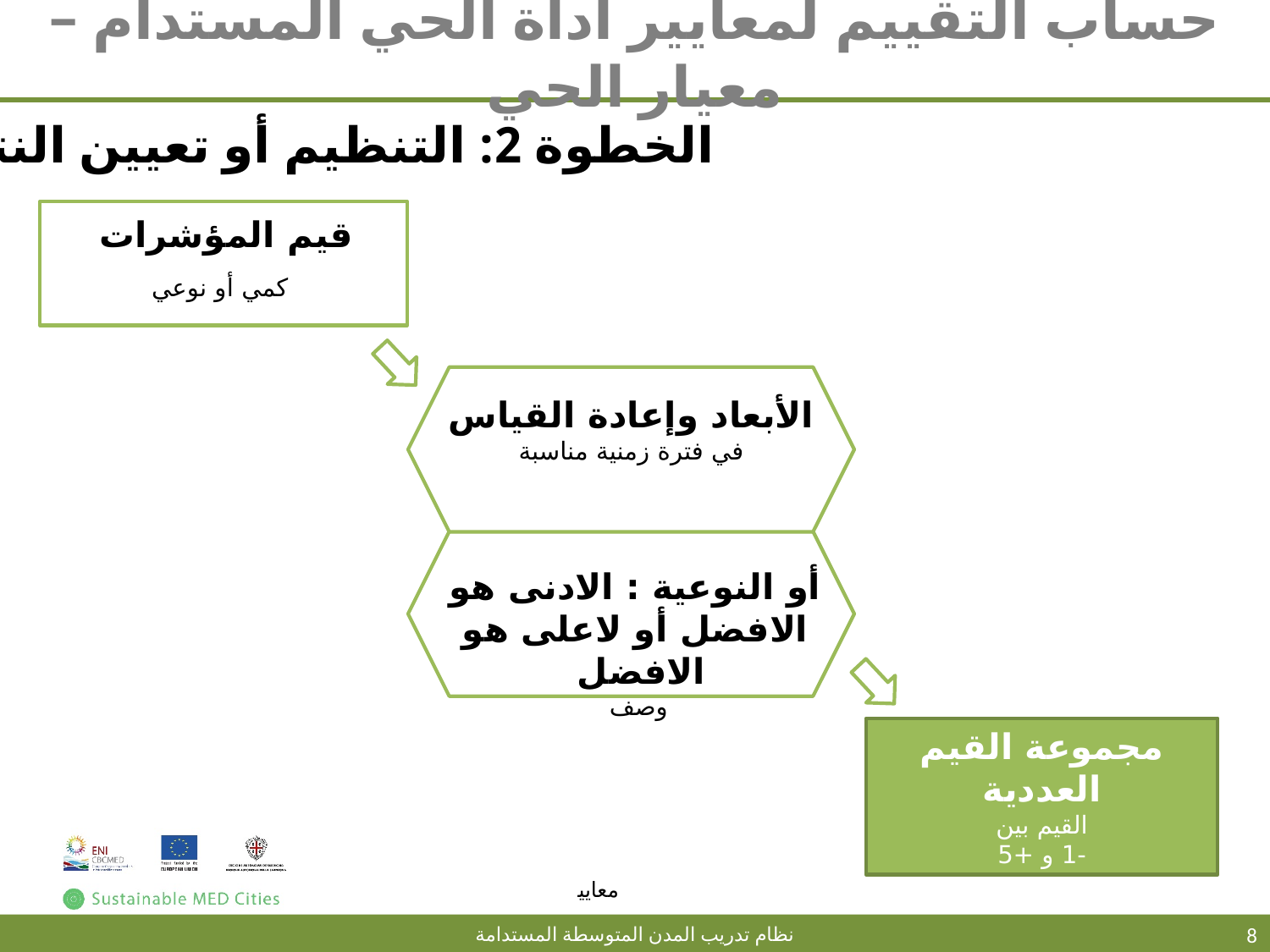

# حساب التقييم لمعايير أداة الحي المستدام – معيار الحي
الخطوة 2: التنظيم أو تعيين النتيجة

قيم المؤشرات

كمي أو نوعي

الأبعاد وإعادة القياس
في فترة زمنية مناسبة

أو النوعية : الادنى هو الافضل أو لاعلى هو الافضل
وصف

مجموعة القيم العددية
القيم بين
-1 و +5

8